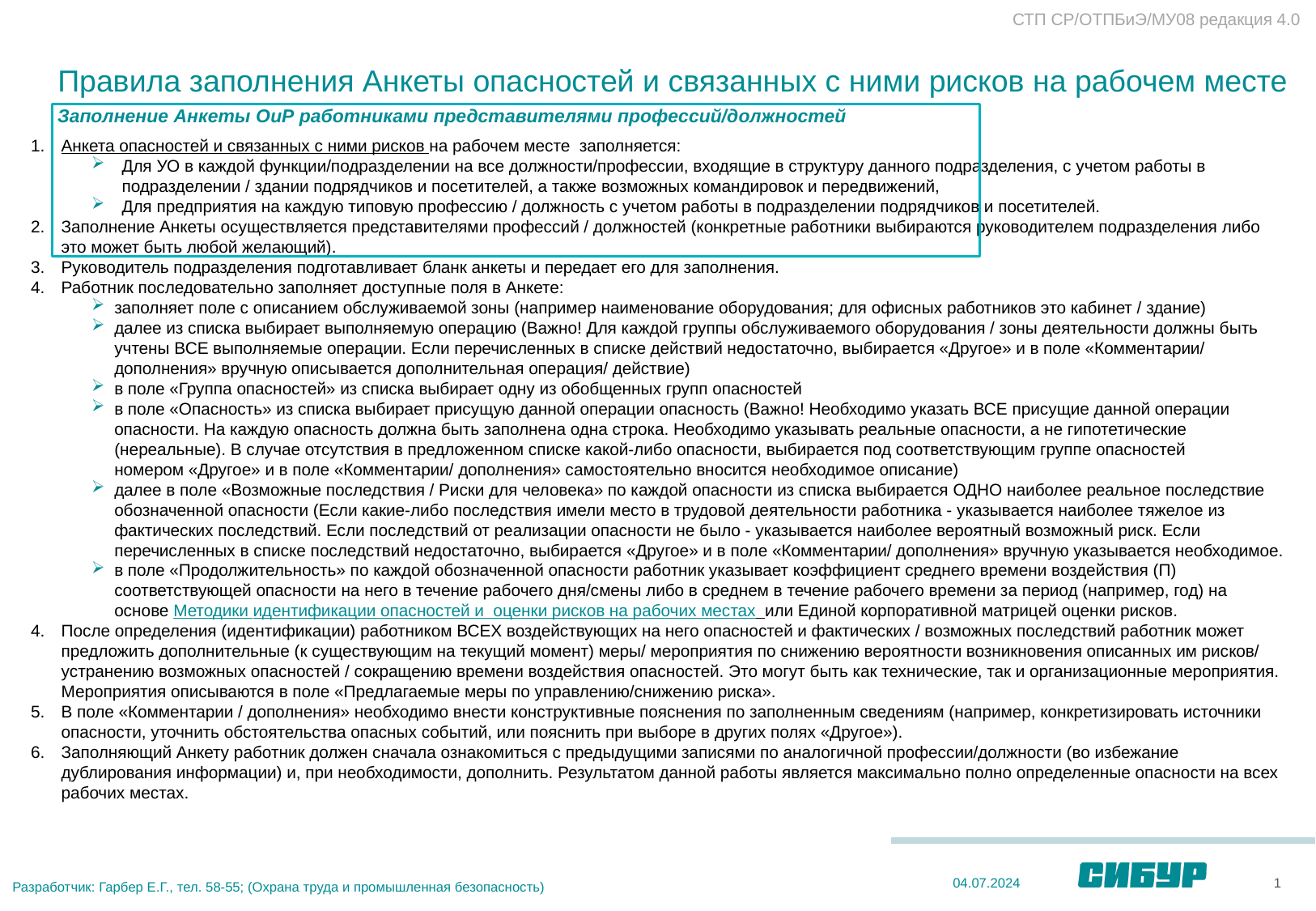

СТП СР/ОТПБиЭ/МУ08 редакция 4.0
Правила заполнения Анкеты опасностей и связанных с ними рисков на рабочем месте
# Заполнение Анкеты ОиР работниками представителями профессий/должностей
Анкета опасностей и связанных с ними рисков на рабочем месте  заполняется:
Для УО в каждой функции/подразделении на все должности/профессии, входящие в структуру данного подразделения, с учетом работы в подразделении / здании подрядчиков и посетителей, а также возможных командировок и передвижений,
Для предприятия на каждую типовую профессию / должность с учетом работы в подразделении подрядчиков и посетителей.
Заполнение Анкеты осуществляется представителями профессий / должностей (конкретные работники выбираются руководителем подразделения либо это может быть любой желающий).
Руководитель подразделения подготавливает бланк анкеты и передает его для заполнения.
Работник последовательно заполняет доступные поля в Анкете:
заполняет поле с описанием обслуживаемой зоны (например наименование оборудования; для офисных работников это кабинет / здание)
далее из списка выбирает выполняемую операцию (Важно! Для каждой группы обслуживаемого оборудования / зоны деятельности должны быть учтены ВСЕ выполняемые операции. Если перечисленных в списке действий недостаточно, выбирается «Другое» и в поле «Комментарии/ дополнения» вручную описывается дополнительная операция/ действие)
в поле «Группа опасностей» из списка выбирает одну из обобщенных групп опасностей
в поле «Опасность» из списка выбирает присущую данной операции опасность (Важно! Необходимо указать ВСЕ присущие данной операции опасности. На каждую опасность должна быть заполнена одна строка. Необходимо указывать реальные опасности, а не гипотетические (нереальные). В случае отсутствия в предложенном списке какой-либо опасности, выбирается под соответствующим группе опасностей номером «Другое» и в поле «Комментарии/ дополнения» самостоятельно вносится необходимое описание)
далее в поле «Возможные последствия / Риски для человека» по каждой опасности из списка выбирается ОДНО наиболее реальное последствие обозначенной опасности (Если какие-либо последствия имели место в трудовой деятельности работника - указывается наиболее тяжелое из фактических последствий. Если последствий от реализации опасности не было - указывается наиболее вероятный возможный риск. Если перечисленных в списке последствий недостаточно, выбирается «Другое» и в поле «Комментарии/ дополнения» вручную указывается необходимое.
в поле «Продолжительность» по каждой обозначенной опасности работник указывает коэффициент среднего времени воздействия (П) соответствующей опасности на него в течение рабочего дня/смены либо в среднем в течение рабочего времени за период (например, год) на основе Методики идентификации опасностей и  оценки рисков на рабочих местах  или Единой корпоративной матрицей оценки рисков.
После определения (идентификации) работником ВСЕХ воздействующих на него опасностей и фактических / возможных последствий работник может предложить дополнительные (к существующим на текущий момент) меры/ мероприятия по снижению вероятности возникновения описанных им рисков/ устранению возможных опасностей / сокращению времени воздействия опасностей. Это могут быть как технические, так и организационные мероприятия. Мероприятия описываются в поле «Предлагаемые меры по управлению/снижению риска».
В поле «Комментарии / дополнения» необходимо внести конструктивные пояснения по заполненным сведениям (например, конкретизировать источники опасности, уточнить обстоятельства опасных событий, или пояснить при выборе в других полях «Другое»).
Заполняющий Анкету работник должен сначала ознакомиться с предыдущими записями по аналогичной профессии/должности (во избежание дублирования информации) и, при необходимости, дополнить. Результатом данной работы является максимально полно определенные опасности на всех рабочих местах.
1
04.07.2024
Разработчик: Гарбер Е.Г., тел. 58-55; (Охрана труда и промышленная безопасность)